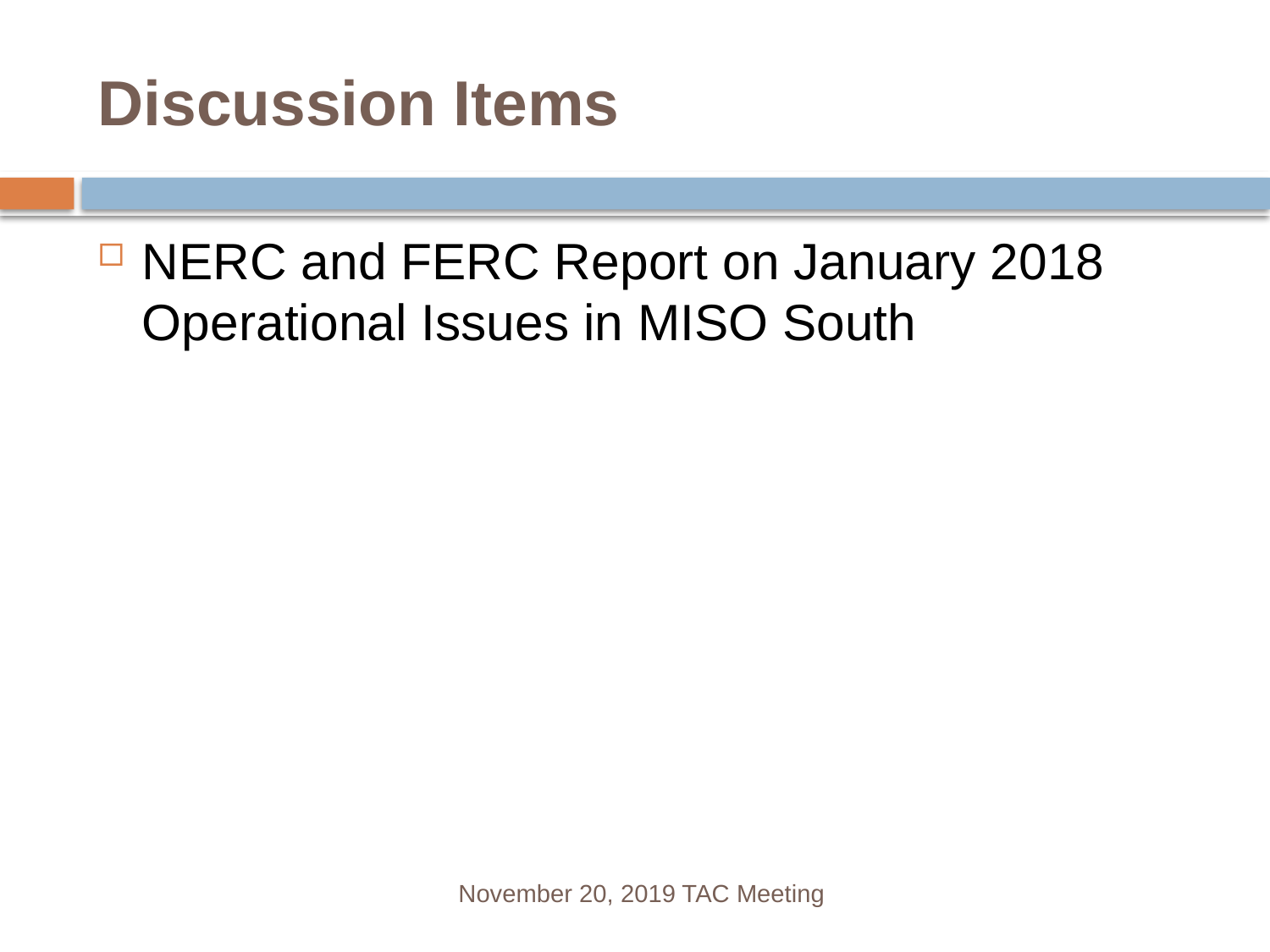

# Discussion Items
NERC and FERC Report on January 2018 Operational Issues in MISO South
November 20, 2019 TAC Meeting